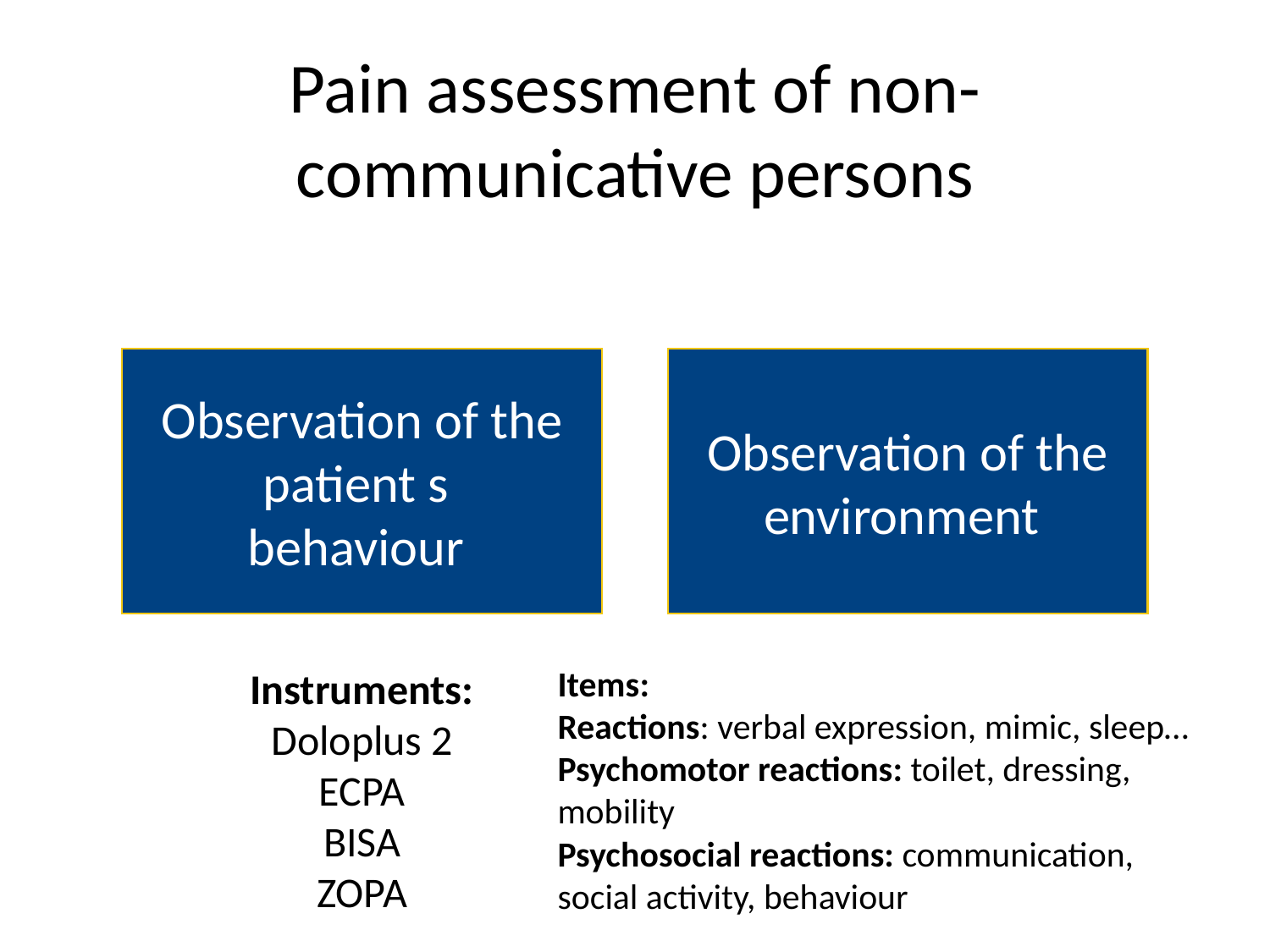

Pain assessment of non-communicative persons
Observation of the patient s
behaviour
Observation of the environment
Instruments:
Doloplus 2
ECPA
BISA
ZOPA
Items:
Reactions: verbal expression, mimic, sleep…
Psychomotor reactions: toilet, dressing, mobility
Psychosocial reactions: communication, social activity, behaviour